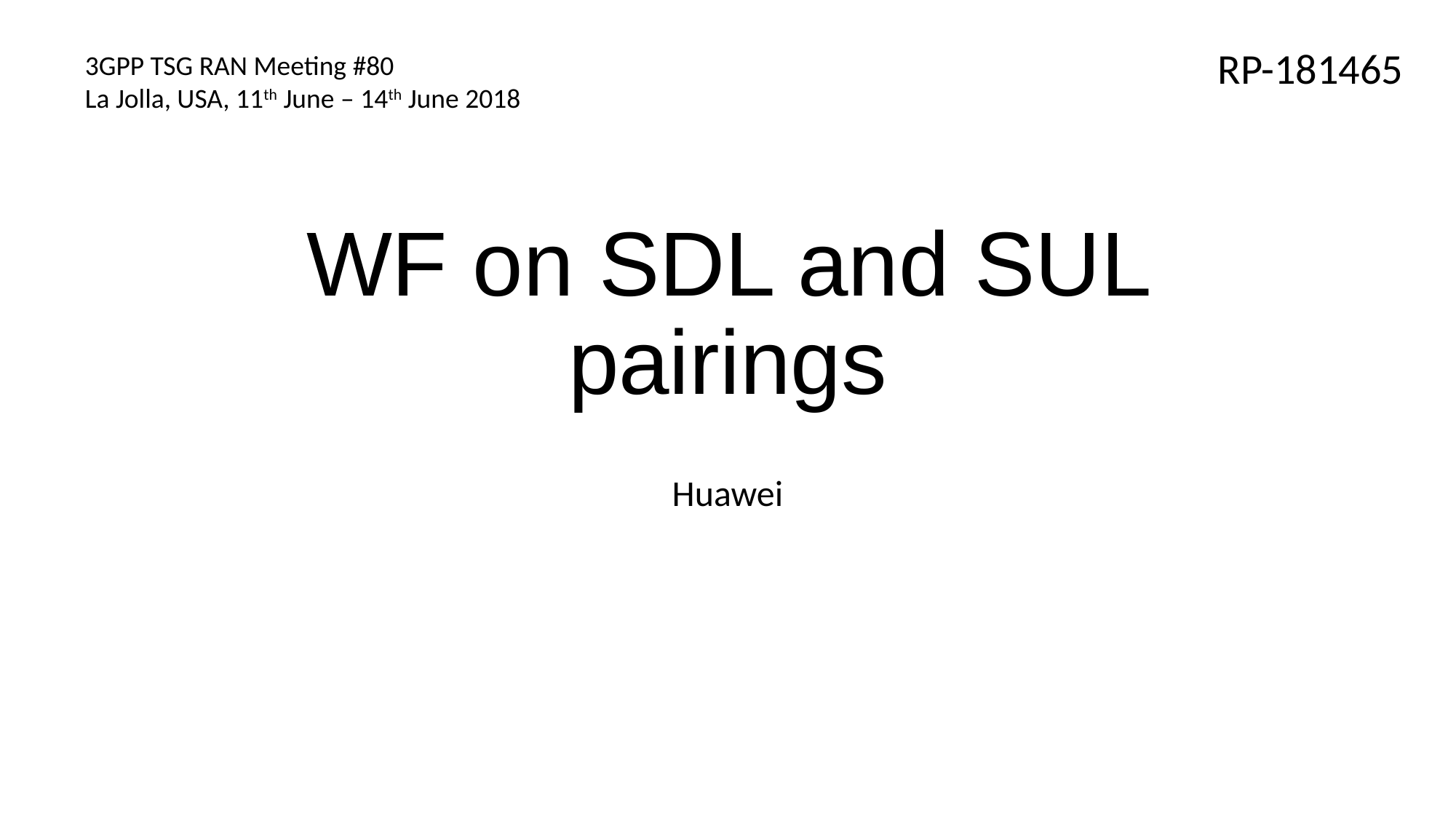

RP-181465
3GPP TSG RAN Meeting #80
La Jolla, USA, 11th June – 14th June 2018
# WF on SDL and SUL pairings
Huawei